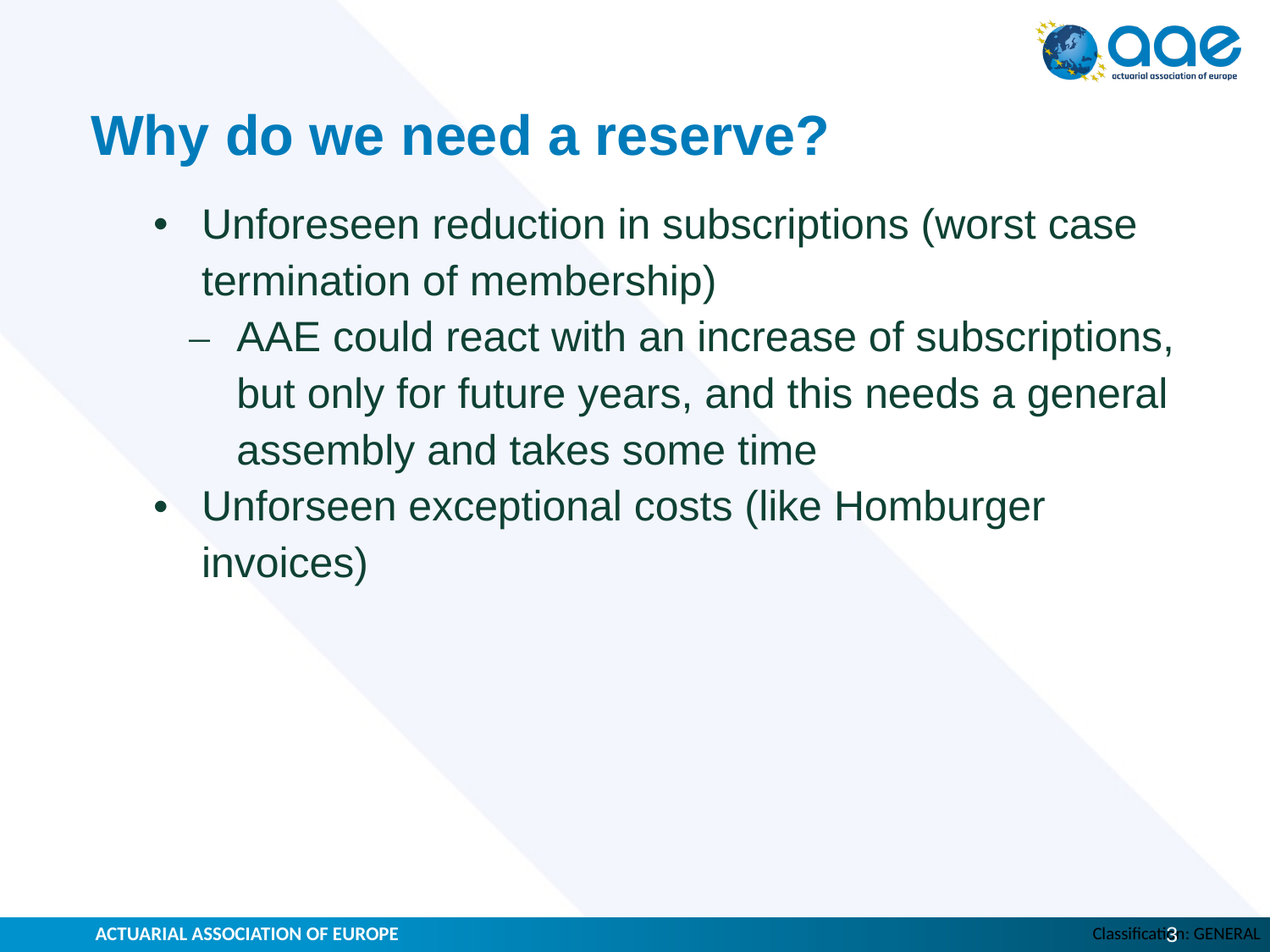

# Why do we need a reserve?
Unforeseen reduction in subscriptions (worst case termination of membership)
AAE could react with an increase of subscriptions, but only for future years, and this needs a general assembly and takes some time
Unforseen exceptional costs (like Homburger invoices)

ACTUARIAL ASSOCIATION OF EUROPE
3